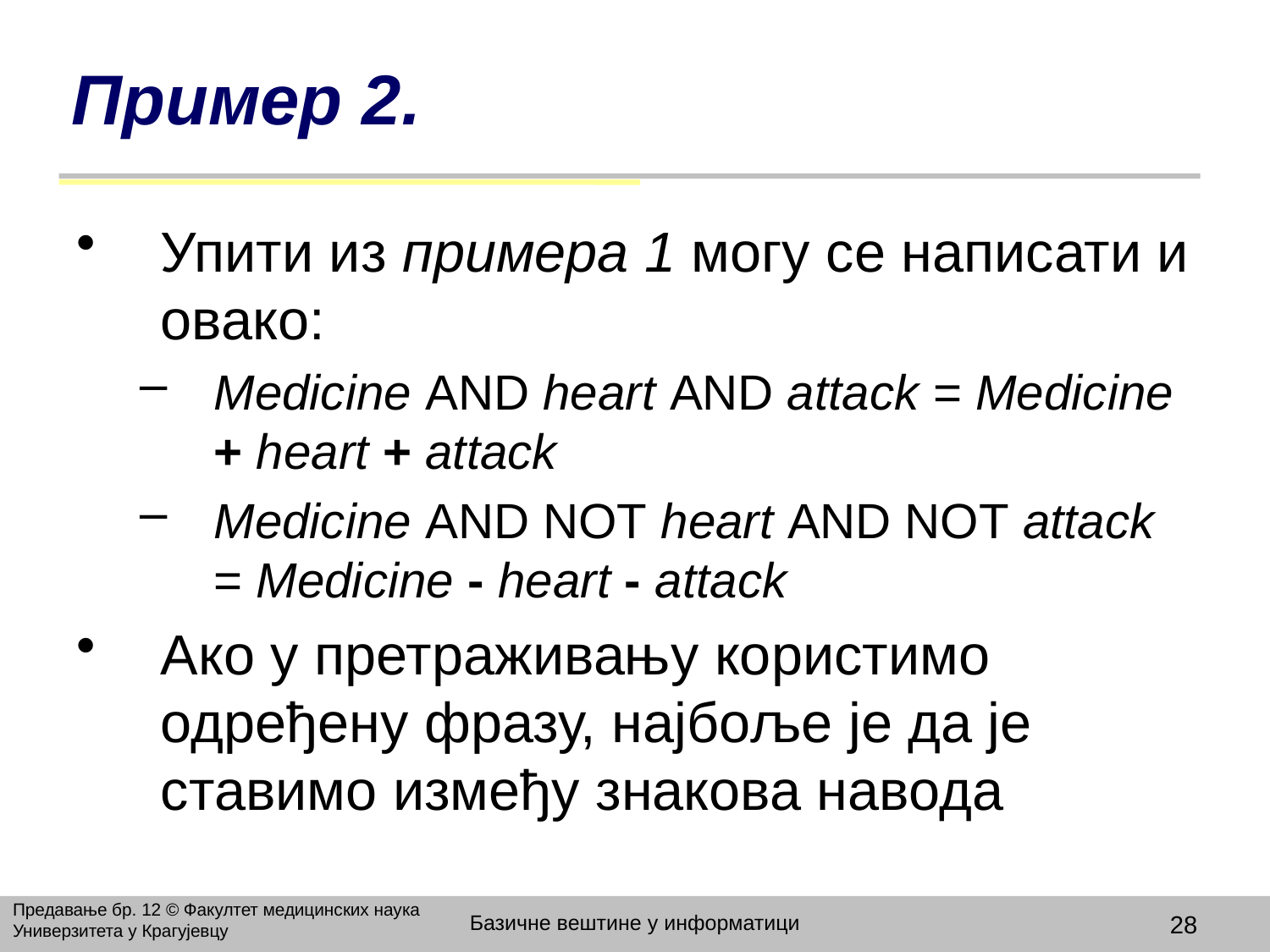

# Пример 2.
Упити из примера 1 могу се написати и овако:
Medicine AND heart AND attack = Medicine + heart + attack
Medicine AND NOT heart AND NOT attack = Medicine - heart - attack
Ако у претраживању користимо одређену фразу, најбоље је да је ставимо између знакова навода
Предавање бр. 12 © Факултет медицинских наука Универзитета у Крагујевцу
Базичне вештине у информатици
28